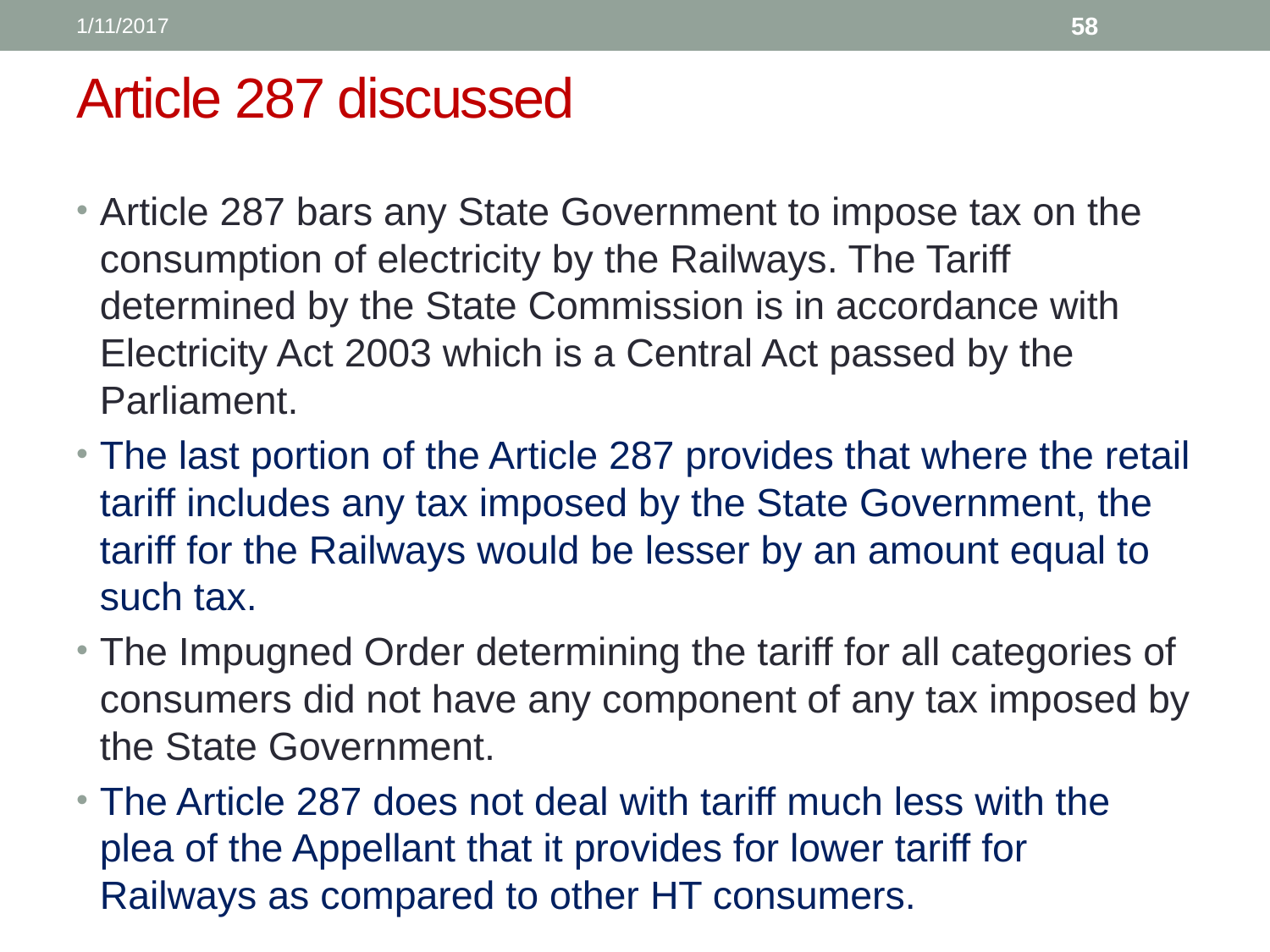

1/11/2017
58
# Article 287 discussed
Article 287 bars any State Government to impose tax on the consumption of electricity by the Railways. The Tariff determined by the State Commission is in accordance with Electricity Act 2003 which is a Central Act passed by the Parliament.
The last portion of the Article 287 provides that where the retail tariff includes any tax imposed by the State Government, the tariff for the Railways would be lesser by an amount equal to such tax.
The Impugned Order determining the tariff for all categories of consumers did not have any component of any tax imposed by the State Government.
The Article 287 does not deal with tariff much less with the plea of the Appellant that it provides for lower tariff for Railways as compared to other HT consumers.